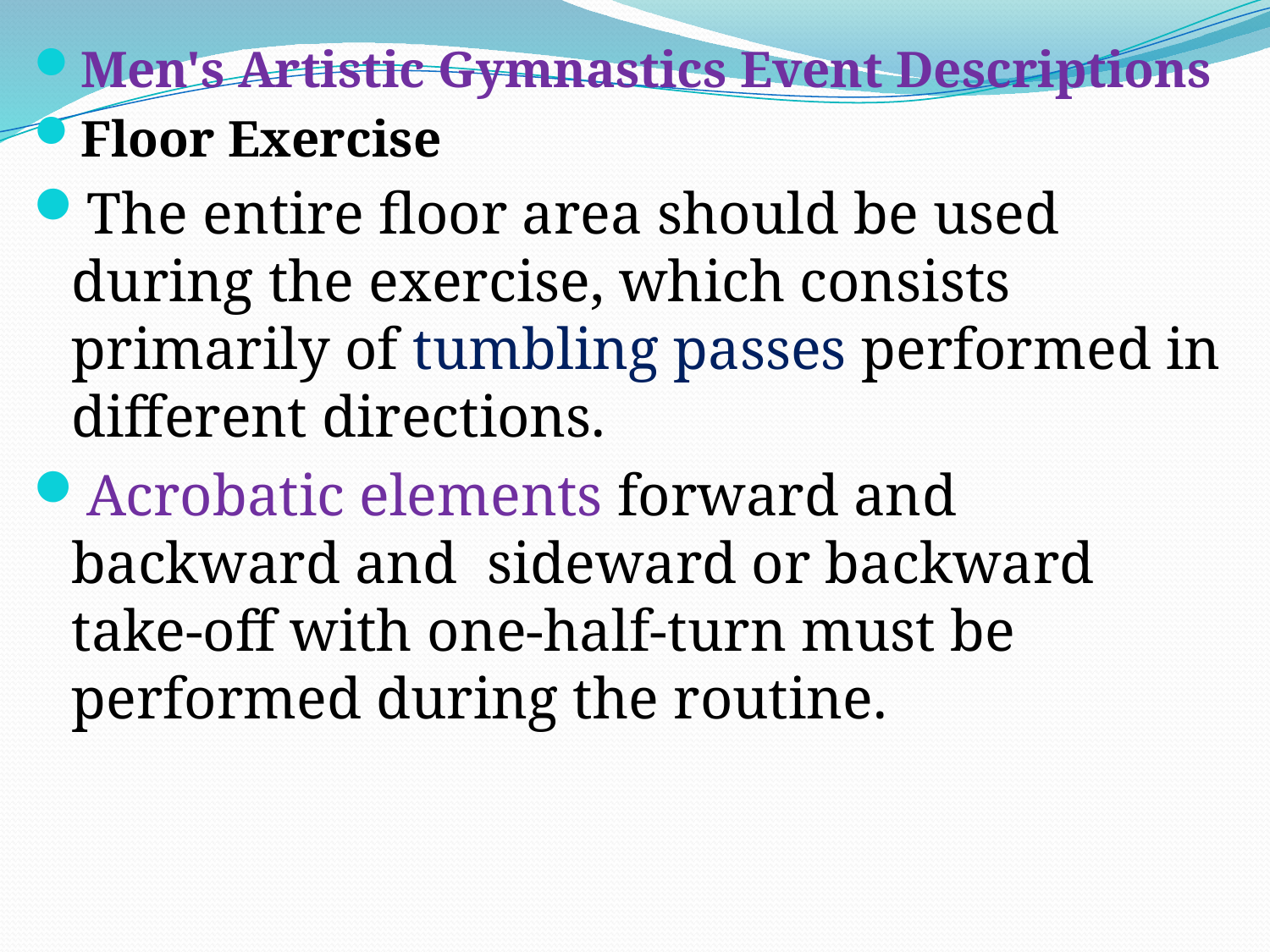

Men's Artistic Gymnastics Event Descriptions
Floor Exercise
The entire floor area should be used during the exercise, which consists primarily of tumbling passes performed in different directions.
Acrobatic elements forward and backward and  sideward or backward take-off with one-half-turn must be performed during the routine.